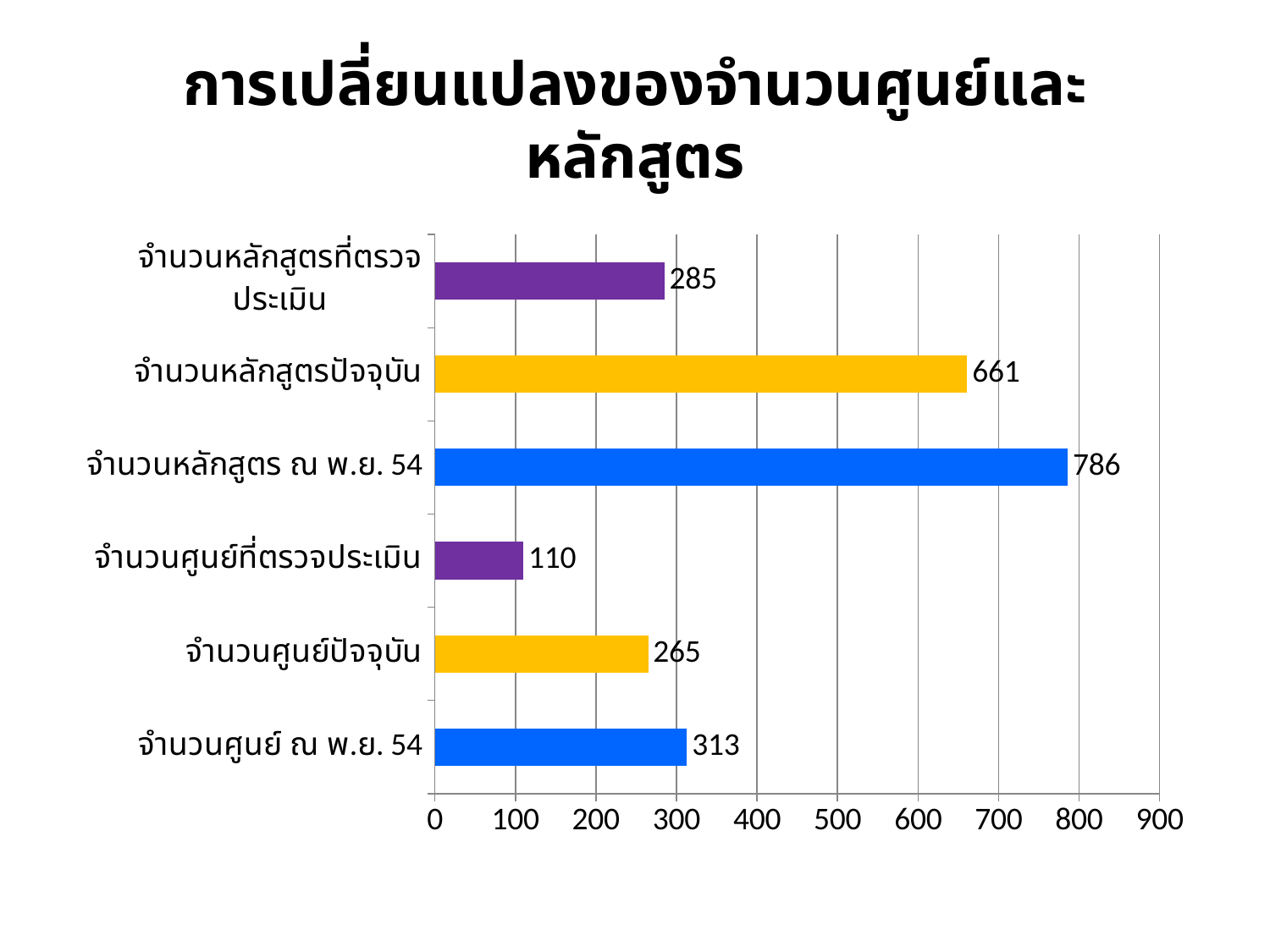

# การเปลี่ยนแปลงของจำนวนศูนย์และหลักสูตร

### Chart

| Category | Column1 |
|---|---|
| จำนวนศูนย์ ณ พ.ย. 54 | 313.0 |
| จำนวนศูนย์ปัจจุบัน | 265.0 |
| จำนวนศูนย์ที่ตรวจประเมิน | 110.0 |
| จำนวนหลักสูตร ณ พ.ย. 54 | 786.0 |
| จำนวนหลักสูตรปัจจุบัน | 661.0 |
| จำนวนหลักสูตรที่ตรวจประเมิน | 285.0 |